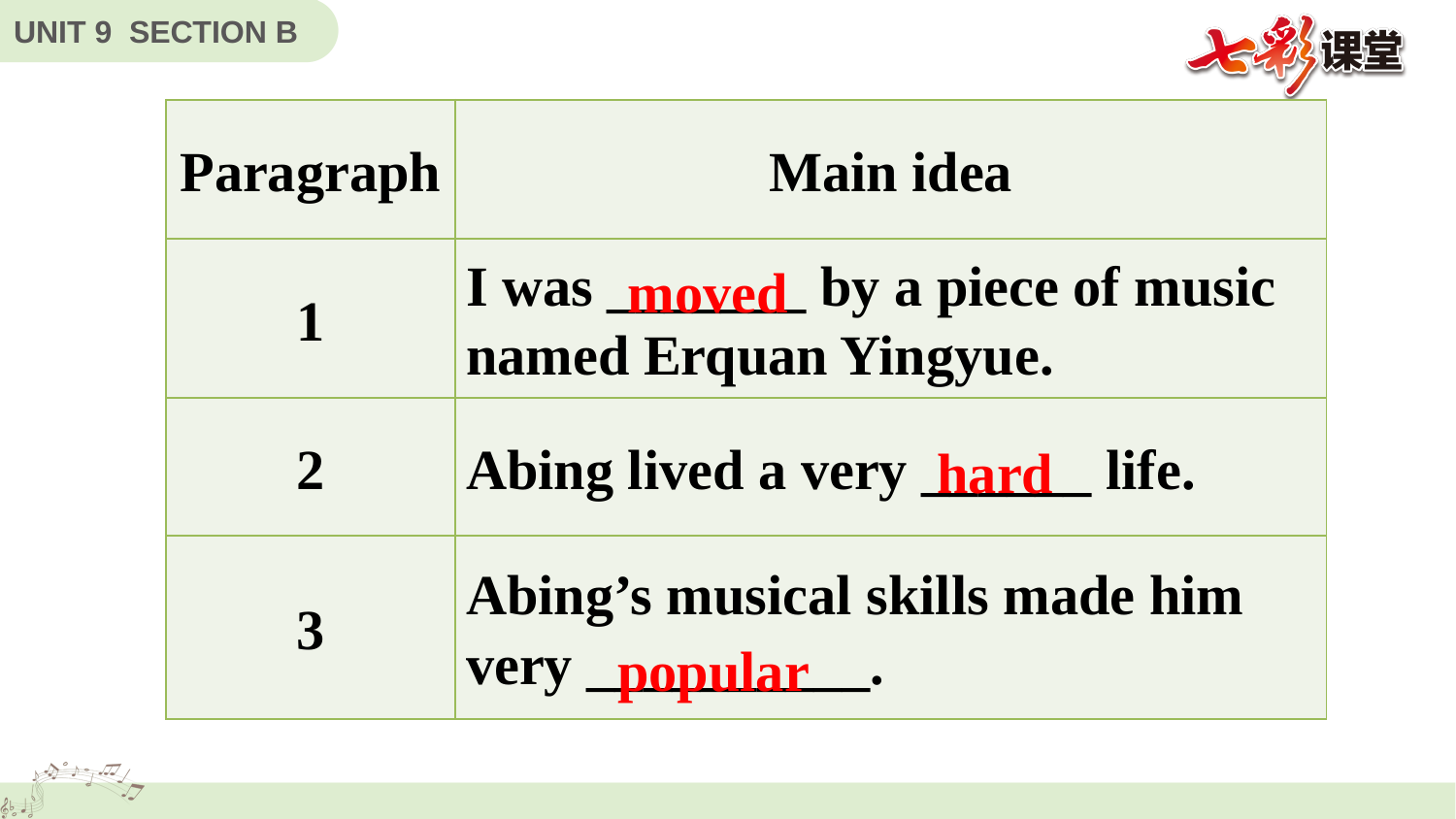

| Paragraph | Main idea |
| --- | --- |
| 1 | I was \_\_\_\_\_\_\_ by a piece of music named Erquan Yingyue. |
| 2 | Abing lived a very \_\_\_\_\_\_ life. |
| 3 | Abing’s musical skills made him very \_\_\_\_\_\_\_\_\_\_. |
moved
hard
 popular